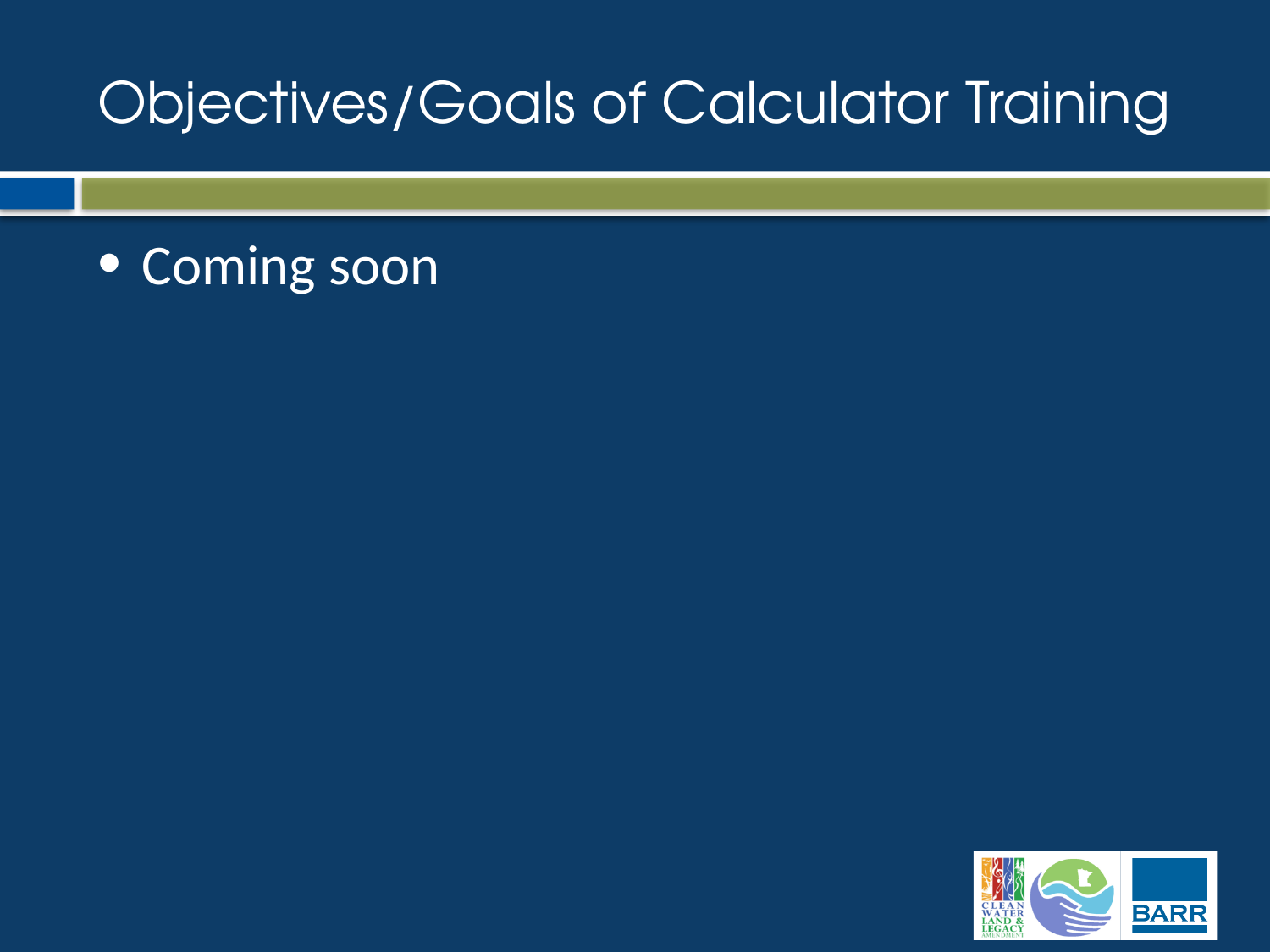

# Objectives/Goals of Calculator Training
Coming soon